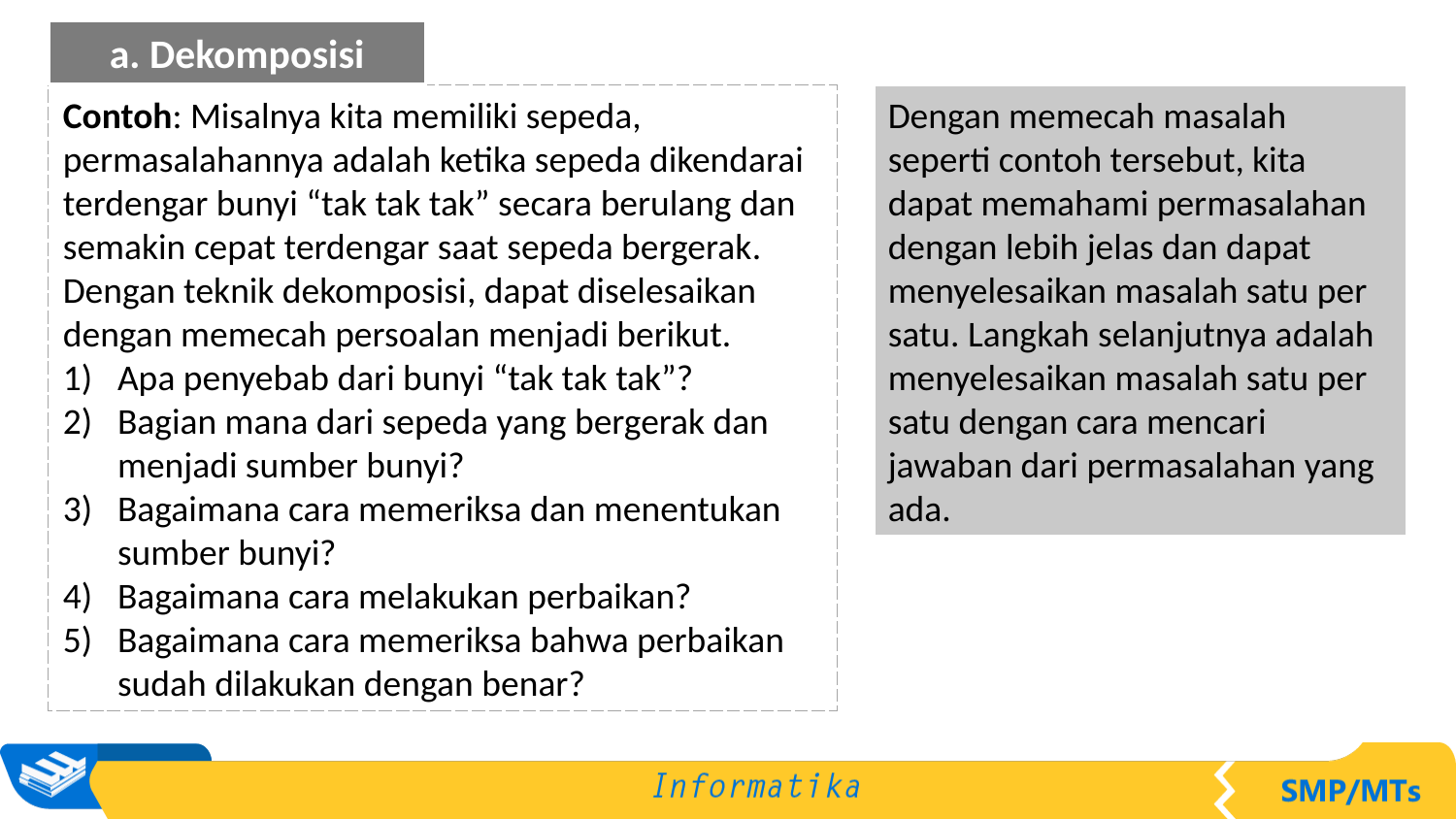

a. Dekomposisi
Contoh: Misalnya kita memiliki sepeda, permasalahannya adalah ketika sepeda dikendarai  terdengar bunyi “tak tak tak” secara berulang dan semakin cepat terdengar saat sepeda bergerak. Dengan teknik dekomposisi, dapat diselesaikan dengan memecah persoalan menjadi berikut.
Apa penyebab dari bunyi “tak tak tak”?
Bagian mana dari sepeda yang bergerak dan menjadi sumber bunyi?
Bagaimana cara memeriksa dan menentukan sumber bunyi?
Bagaimana cara melakukan perbaikan?
Bagaimana cara memeriksa bahwa perbaikan sudah dilakukan dengan benar?
Dengan memecah masalah seperti contoh tersebut, kita dapat memahami permasalahan dengan lebih jelas dan dapat menyelesaikan masalah satu per satu. Langkah selanjutnya adalah menyelesaikan masalah satu per satu dengan cara mencari jawaban dari permasalahan yang ada.